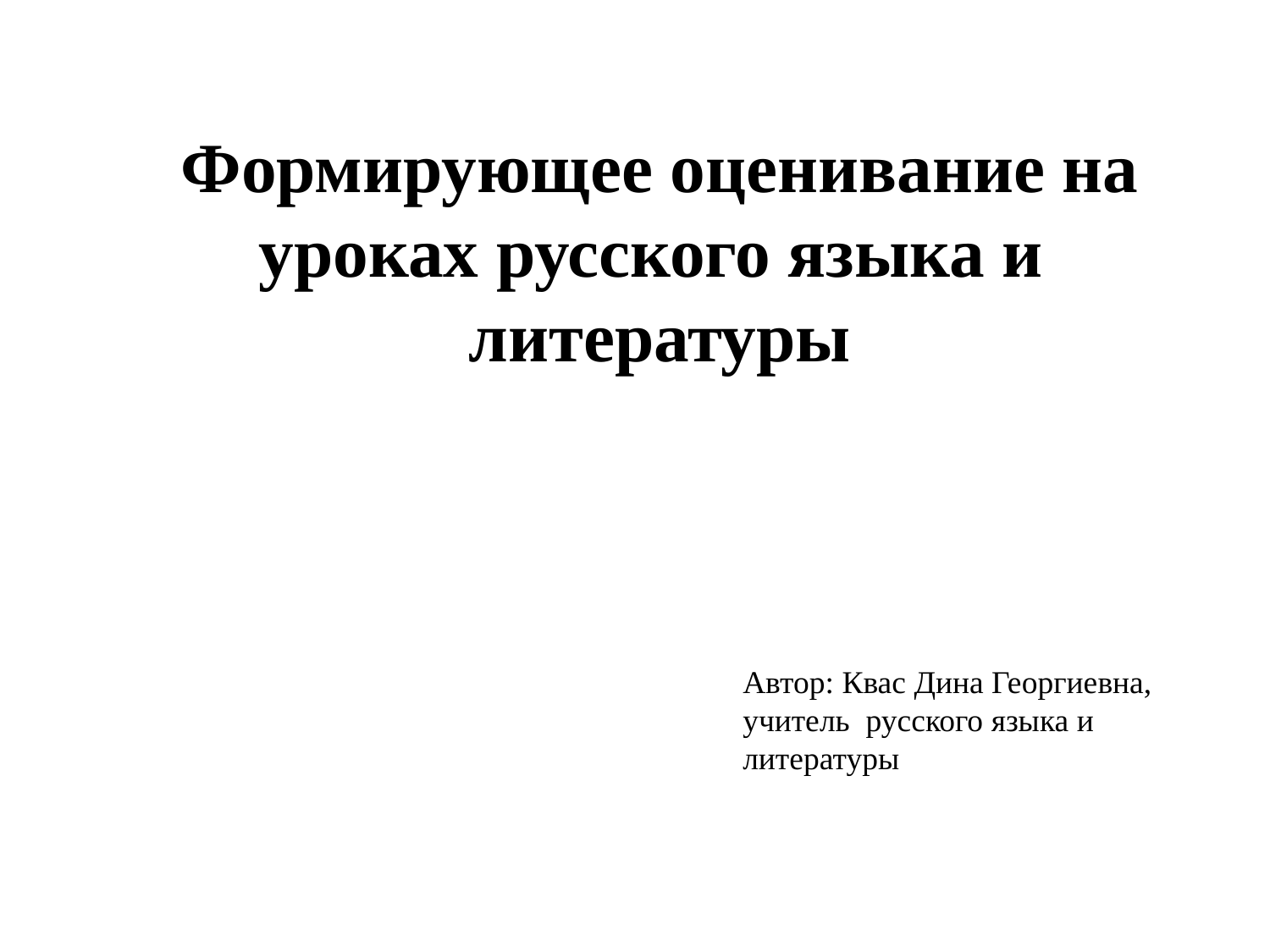

Формирующее оценивание на уроках русского языка и  литературы
Автор: Квас Дина Георгиевна, учитель  русского языка и литературы